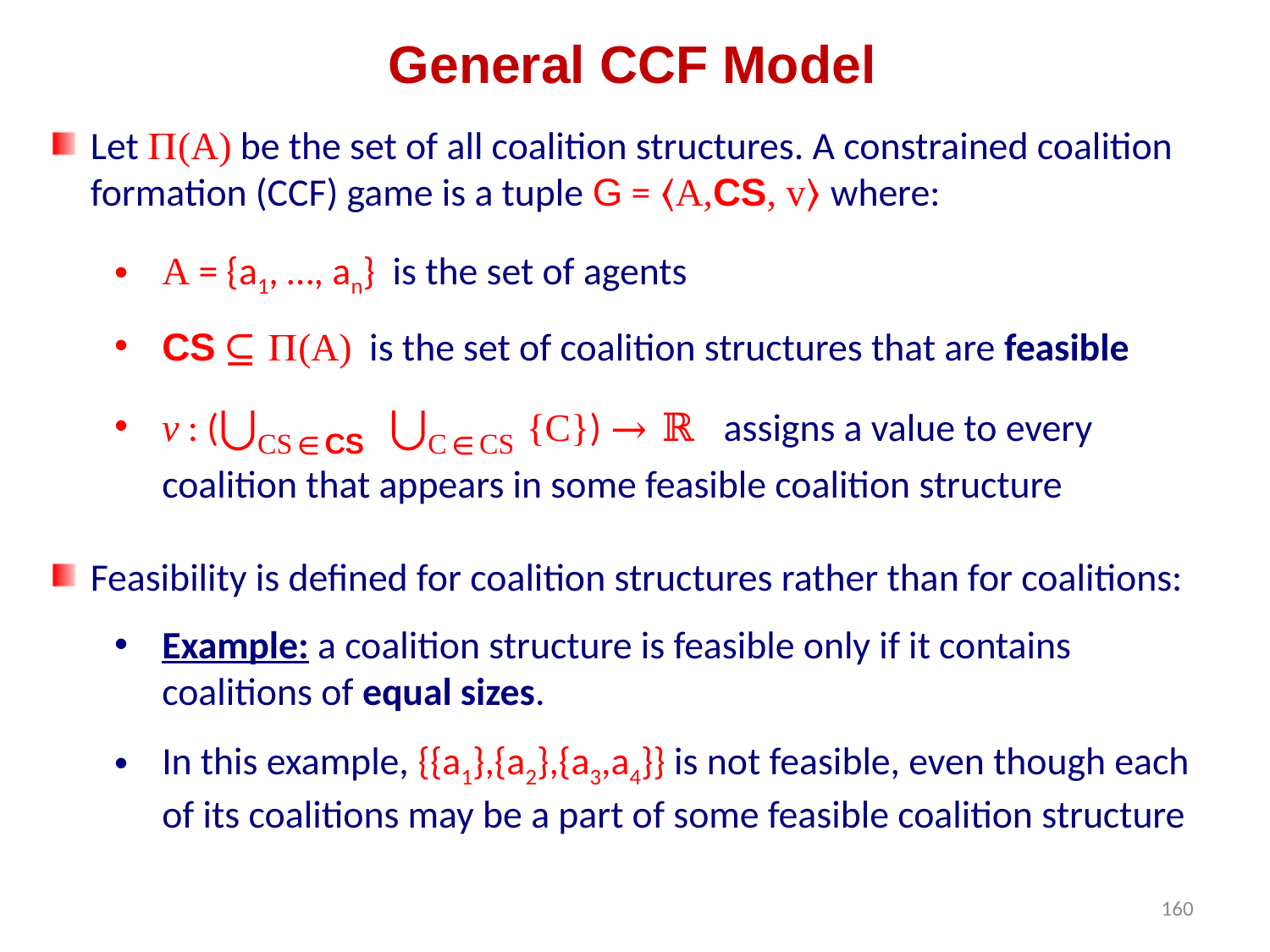

General CCF Model
Let Π(A) be the set of all coalition structures. A constrained coalition formation (CCF) game is a tuple G = 〈A,CS, v〉 where:

A = {a1, …, an}  is the set of agents

CS ⊆ Π(A)  is the set of coalition structures that are feasible

v : (⋃CS ∈ CS  ⋃C ∈ CS {C}) → ℝ   assigns a value to every coalition that appears in some feasible coalition structure

Feasibility is defined for coalition structures rather than for coalitions:

Example: a coalition structure is feasible only if it contains coalitions of equal sizes.

In this example, {{a1},{a2},{a3,a4}} is not feasible, even though each of its coalitions may be a part of some feasible coalition structure
160